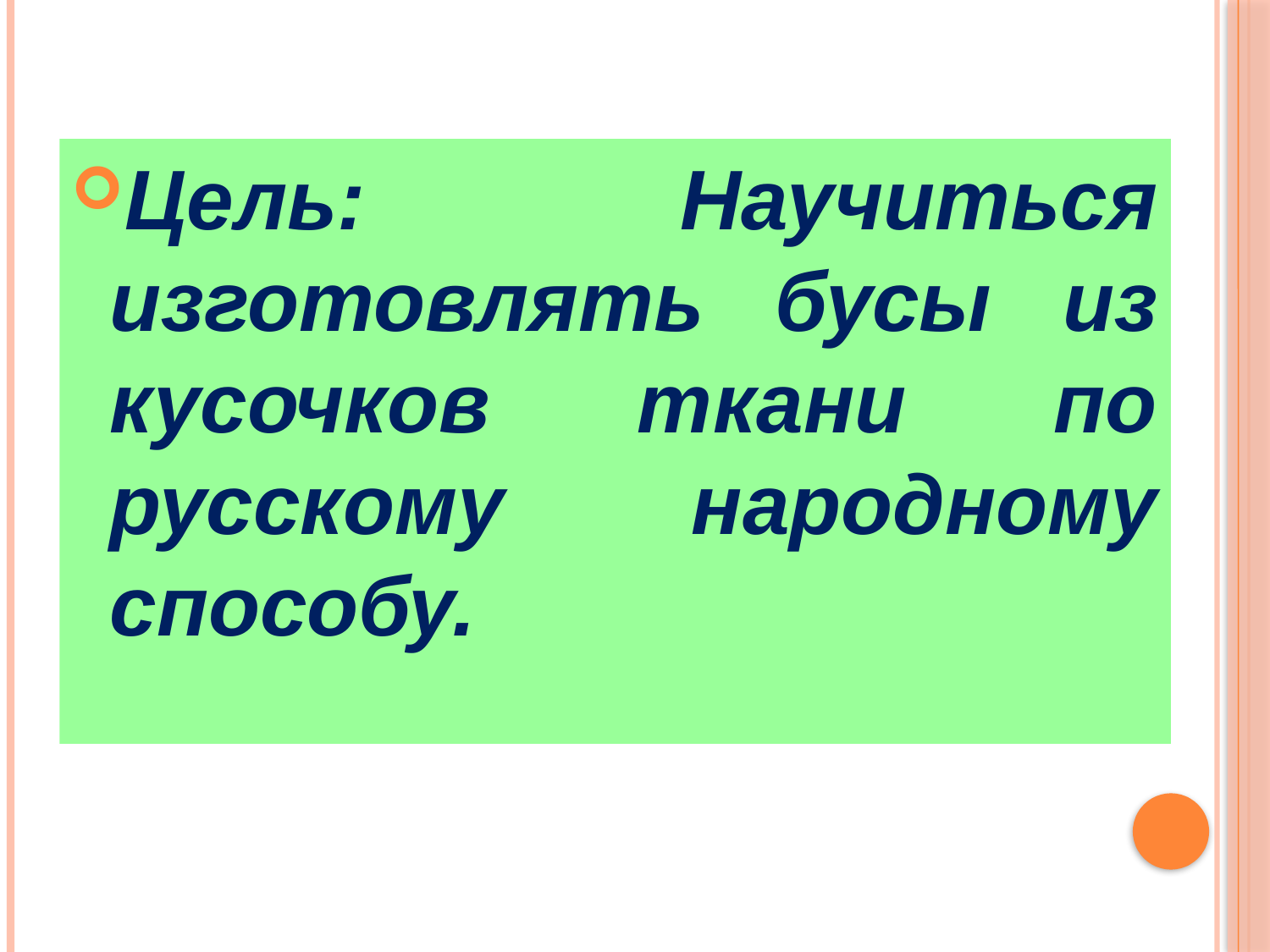

Цель:  Научиться изготовлять бусы из кусочков ткани по русскому народному способу.